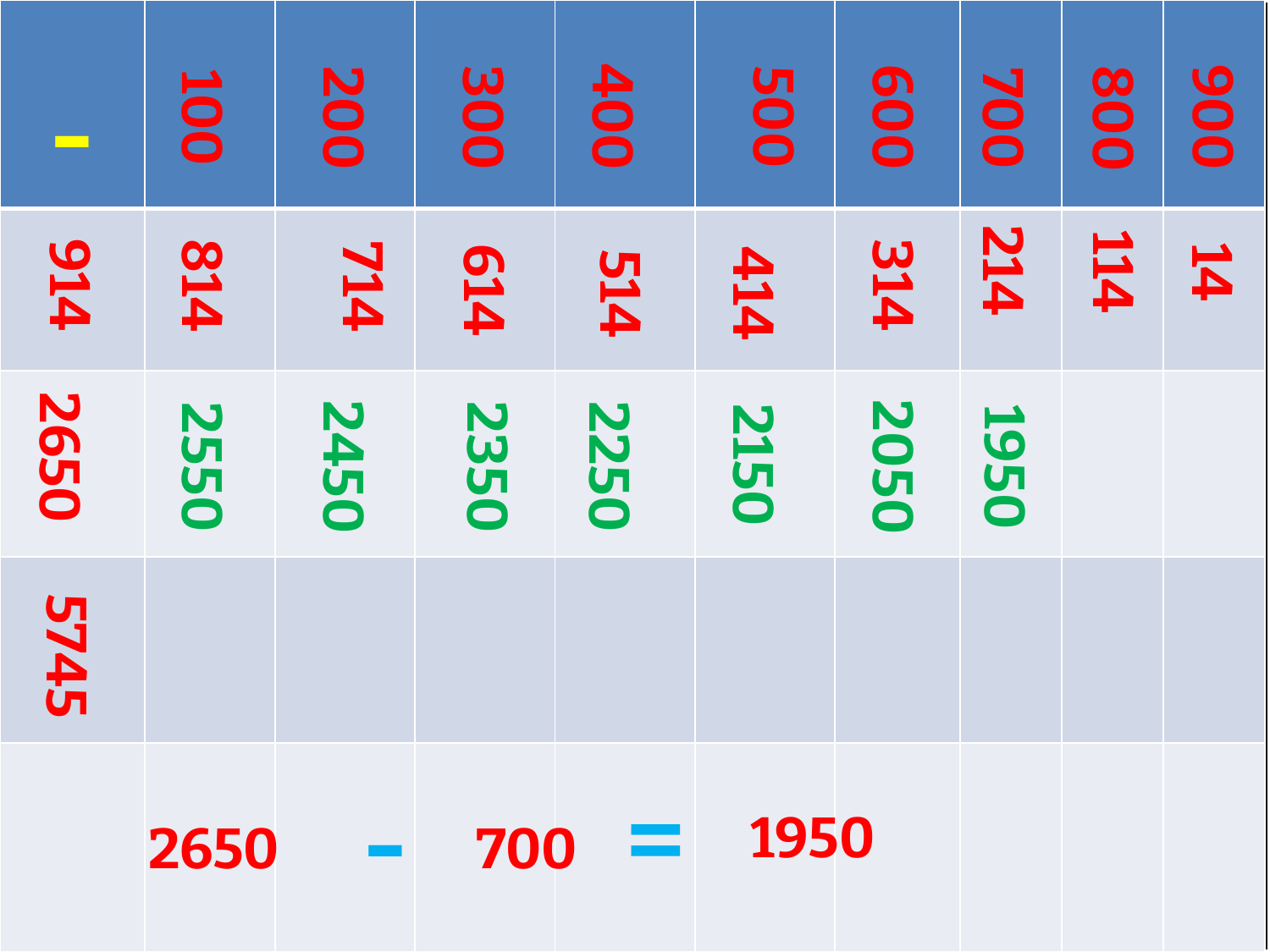

|  |  |  |  |  |  |  |  |  |  |
| --- | --- | --- | --- | --- | --- | --- | --- | --- | --- |
|  |  |  |  |  |  |  |  |  |  |
|  |  |  |  |  |  |  |  |  |  |
|  |  |  |  |  |  |  |  |  |  |
|  |  |  |  |  |  |  |  |  |  |
-
400
500
600
900
100
200
300
700
800
214
114
14
914
814
314
714
614
514
414
#
2650
2150
2550
2450
2350
2250
2050
1950
5745
=
-
1950
2650
700